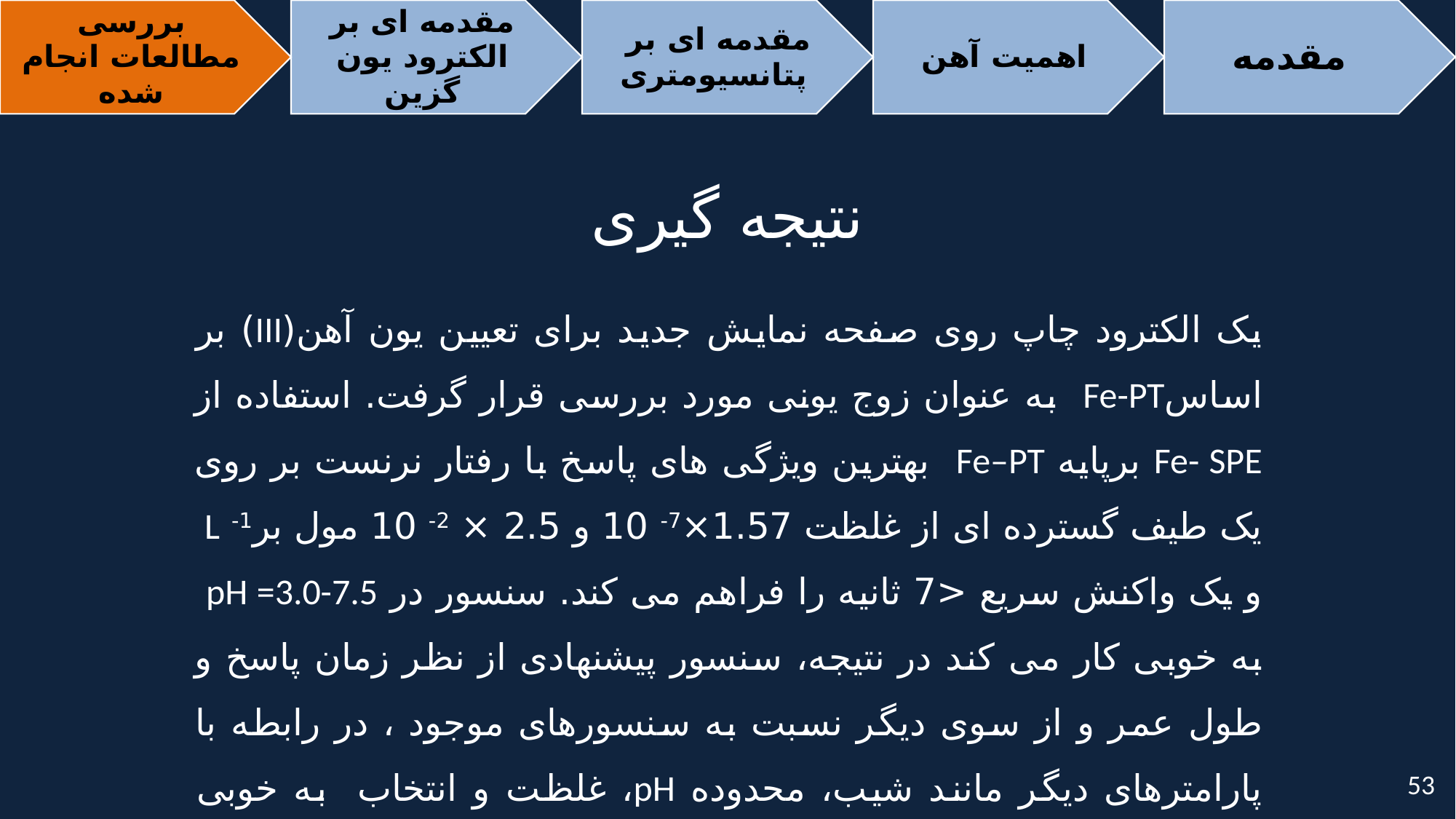

مقدمه
اهمیت آهن
مقدمه ای بر الکترود یون گزین
بررسی مطالعات انجام شده
مقدمه ای بر  پتانسیومتری
# نتیجه گیری
یک الکترود چاپ روی صفحه نمایش جدید برای تعیین یون آهن(III) بر اساسFe-PT  به عنوان زوج یونی مورد بررسی قرار گرفت. استفاده از Fe- SPE برپایه Fe–PT  بهترین ویژگی های پاسخ با رفتار نرنست بر روی یک طیف گسترده ای از غلظت 1.57×7- 10 و 2.5 × 2- 10 مول بر1- L  و یک واکنش سریع <7 ثانیه را فراهم می کند. سنسور در pH =3.0-7.5  به خوبی کار می کند در نتیجه، سنسور پیشنهادی از نظر زمان پاسخ و طول عمر و از سوی دیگر نسبت به سنسورهای موجود ، در رابطه با پارامترهای دیگر مانند شیب، محدوده pH، غلظت و انتخاب  به خوبی عمل میکند.
53